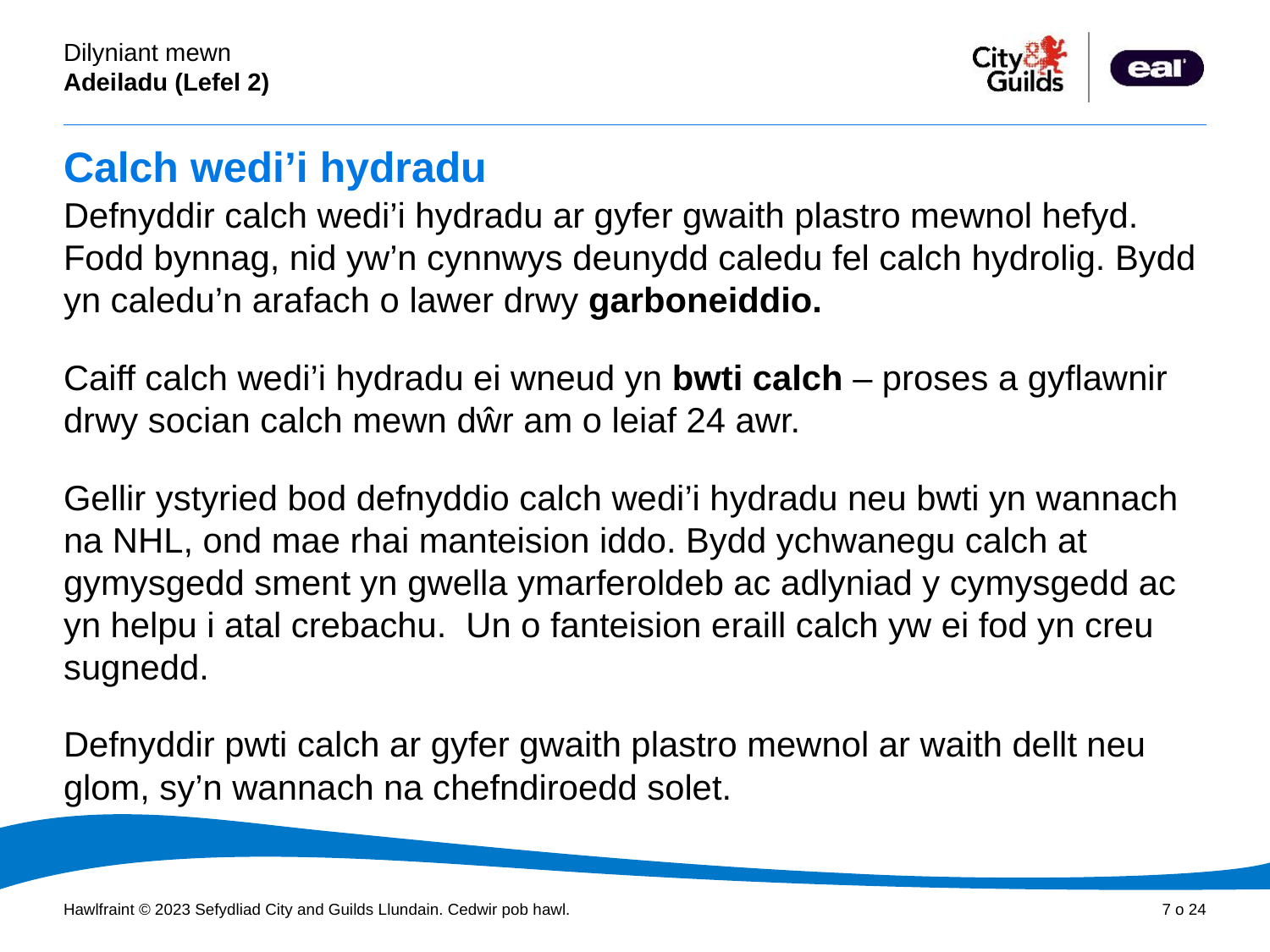

# Calch wedi’i hydradu
Defnyddir calch wedi’i hydradu ar gyfer gwaith plastro mewnol hefyd. Fodd bynnag, nid yw’n cynnwys deunydd caledu fel calch hydrolig. Bydd yn caledu’n arafach o lawer drwy garboneiddio.
Caiff calch wedi’i hydradu ei wneud yn bwti calch – proses a gyflawnir drwy socian calch mewn dŵr am o leiaf 24 awr.
Gellir ystyried bod defnyddio calch wedi’i hydradu neu bwti yn wannach na NHL, ond mae rhai manteision iddo. Bydd ychwanegu calch at gymysgedd sment yn gwella ymarferoldeb ac adlyniad y cymysgedd ac yn helpu i atal crebachu.  Un o fanteision eraill calch yw ei fod yn creu sugnedd.
Defnyddir pwti calch ar gyfer gwaith plastro mewnol ar waith dellt neu glom, sy’n wannach na chefndiroedd solet.